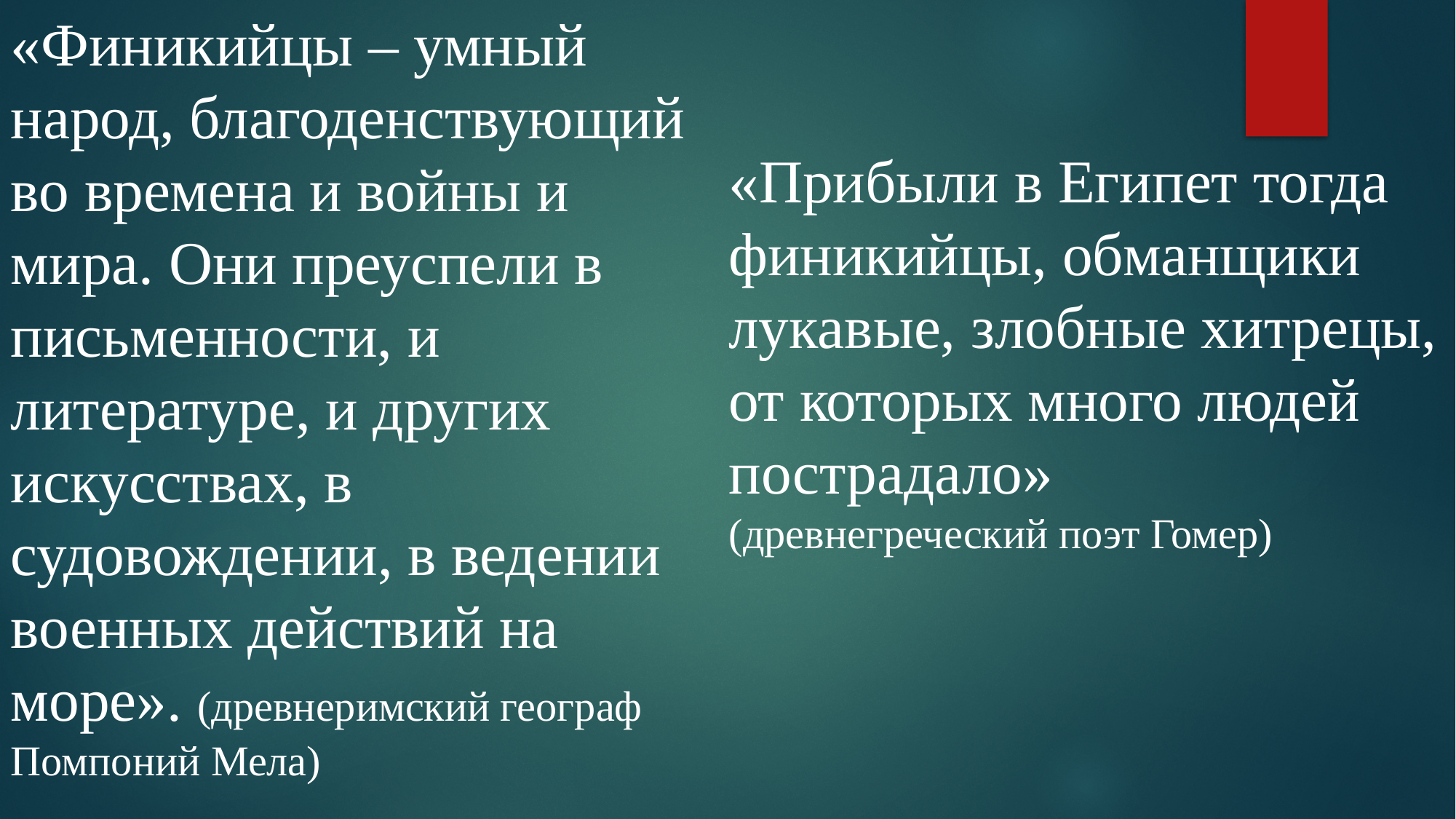

«Финикийцы – умный народ, благоденствующий во времена и войны и мира. Они преуспели в письменности, и литературе, и других искусствах, в судовождении, в ведении военных действий на море». (древнеримский географ Помпоний Мела)

«Прибыли в Египет тогда финикийцы, обманщики лукавые, злобные хитрецы, от которых много людей пострадало»
(древнегреческий поэт Гомер)